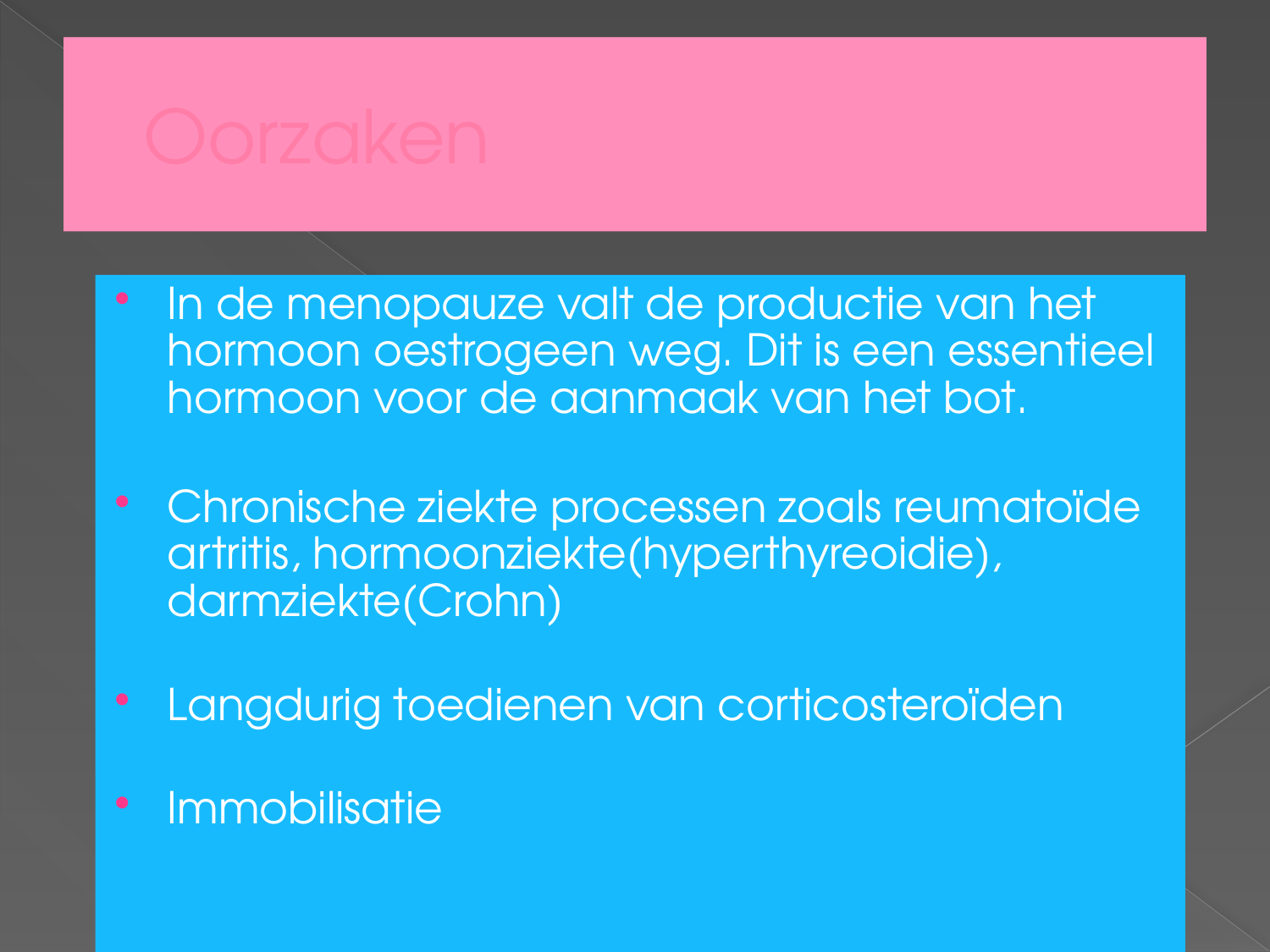

# Oorzaken
In de menopauze valt de productie van het hormoon oestrogeen weg. Dit is een essentieel hormoon voor de aanmaak van het bot.
Chronische ziekte processen zoals reumatoïde artritis, hormoonziekte(hyperthyreoidie), darmziekte(Crohn)
Langdurig toedienen van corticosteroïden
Immobilisatie